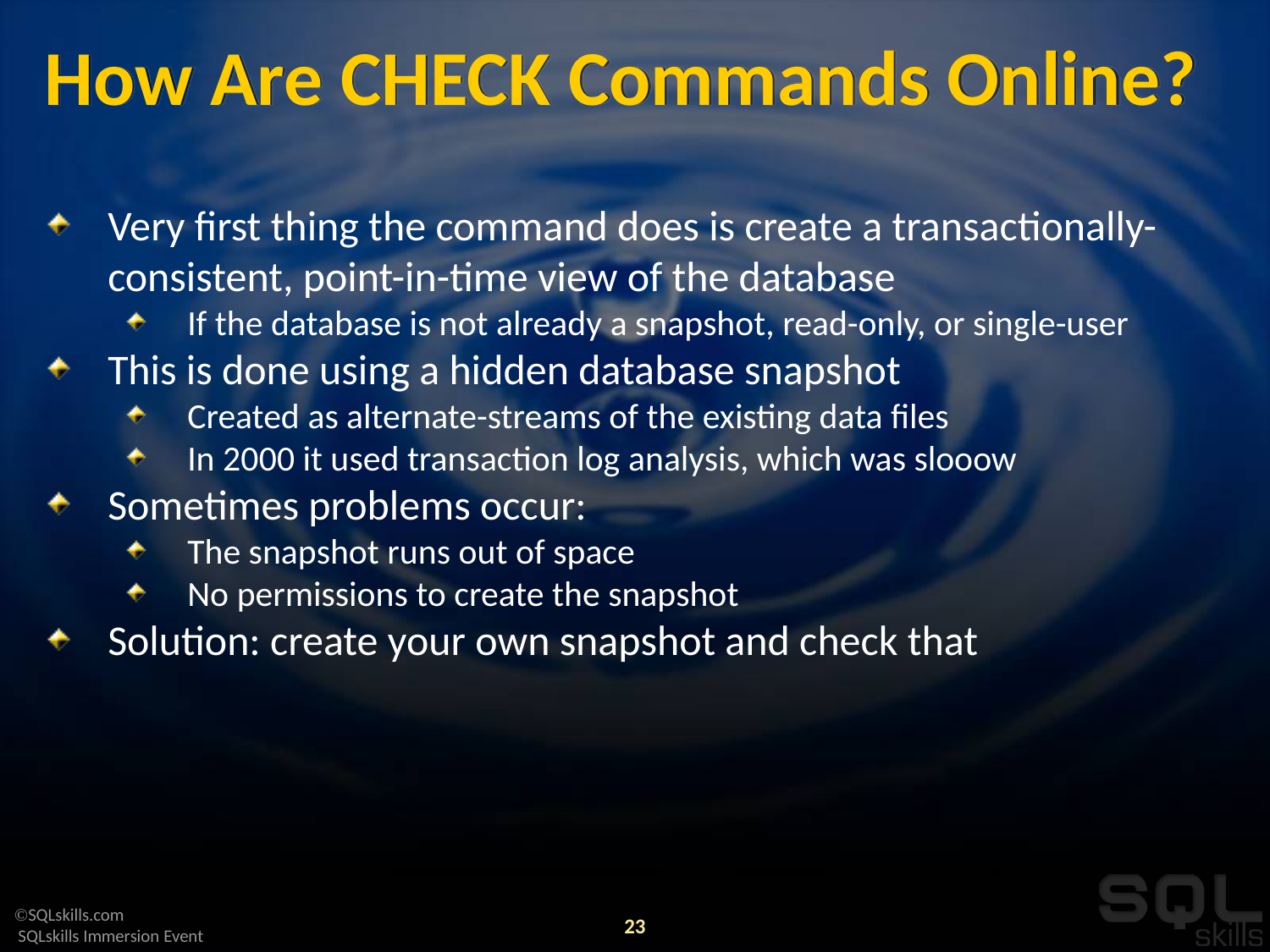

# How Are CHECK Commands Online?
Very first thing the command does is create a transactionally-consistent, point-in-time view of the database
If the database is not already a snapshot, read-only, or single-user
This is done using a hidden database snapshot
Created as alternate-streams of the existing data files
In 2000 it used transaction log analysis, which was slooow
Sometimes problems occur:
The snapshot runs out of space
No permissions to create the snapshot
Solution: create your own snapshot and check that
23